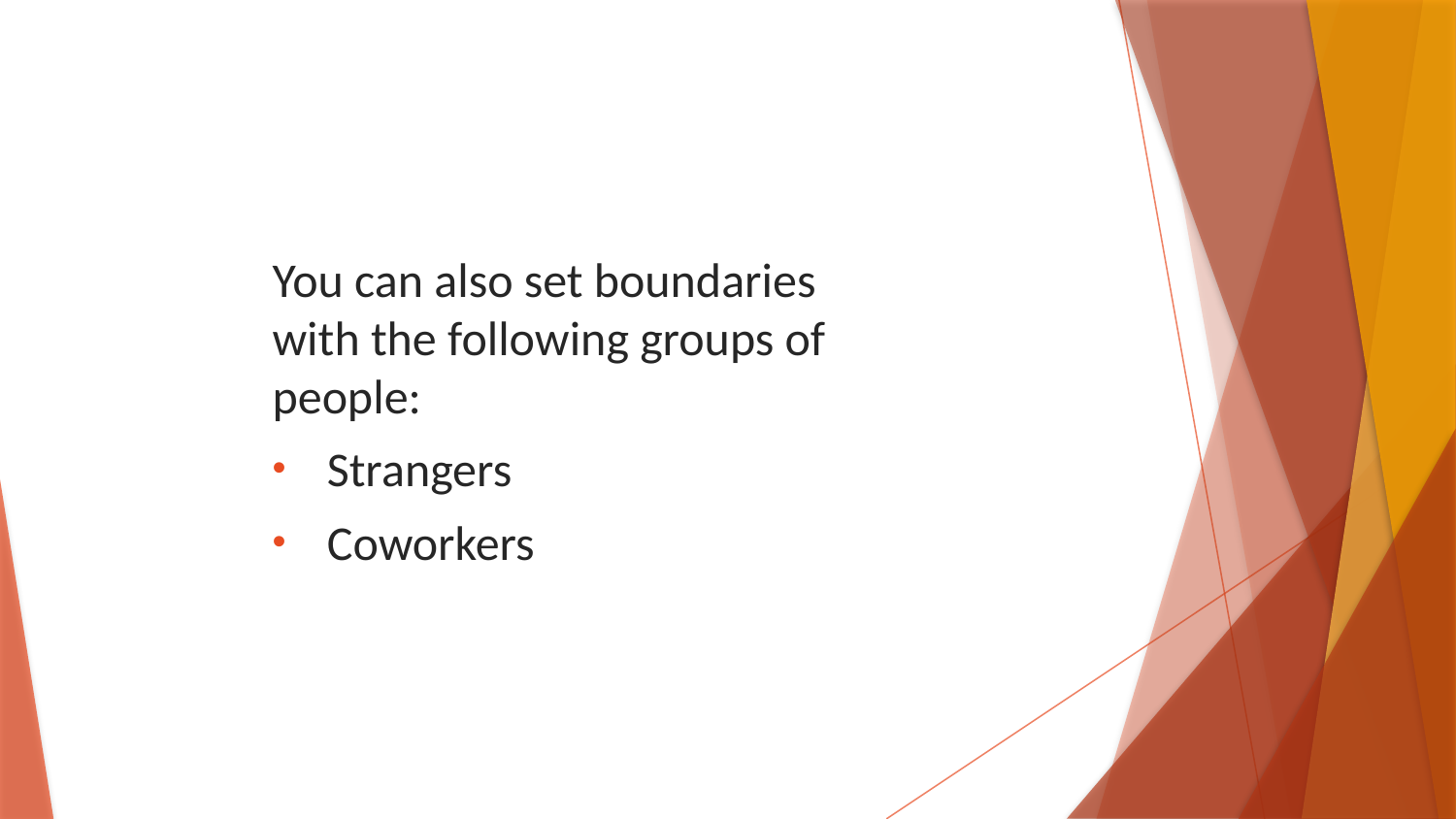

You can also set boundaries with the following groups of people:
Strangers
Coworkers